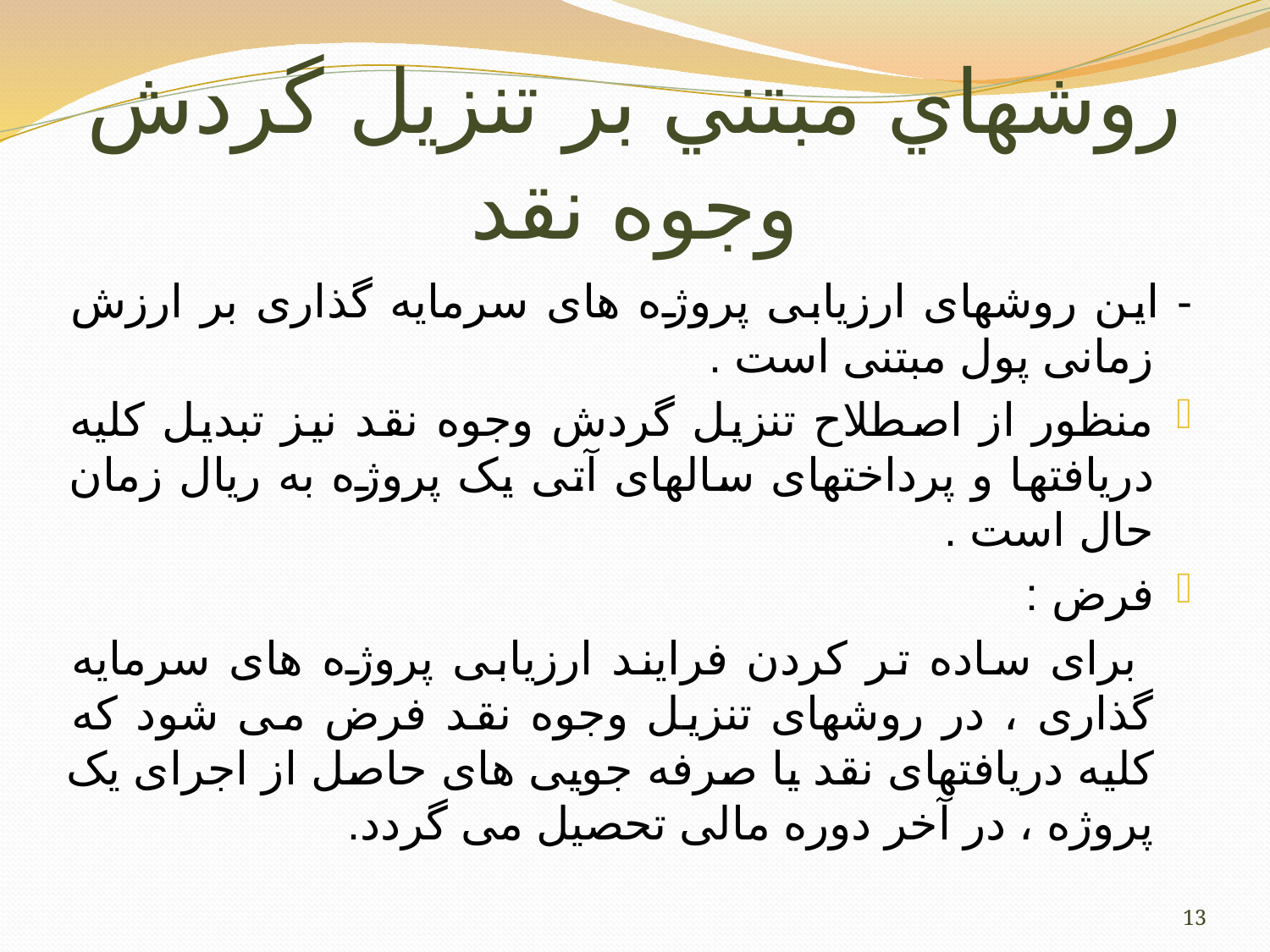

# روشهاي مبتني بر تنزيل گردش وجوه نقد
- این روشهای ارزیابی پروژه های سرمایه گذاری بر ارزش زمانی پول مبتنی است .
منظور از اصطلاح تنزیل گردش وجوه نقد نیز تبدیل کلیه دریافتها و پرداختهای سالهای آتی یک پروژه به ریال زمان حال است .
فرض :
   برای ساده تر کردن فرایند ارزیابی پروژه های سرمایه گذاری ، در روشهای تنزیل وجوه نقد فرض می شود که کلیه دریافتهای نقد یا صرفه جویی های حاصل از اجرای یک پروژه ، در آخر دوره مالی تحصیل می گردد.
13